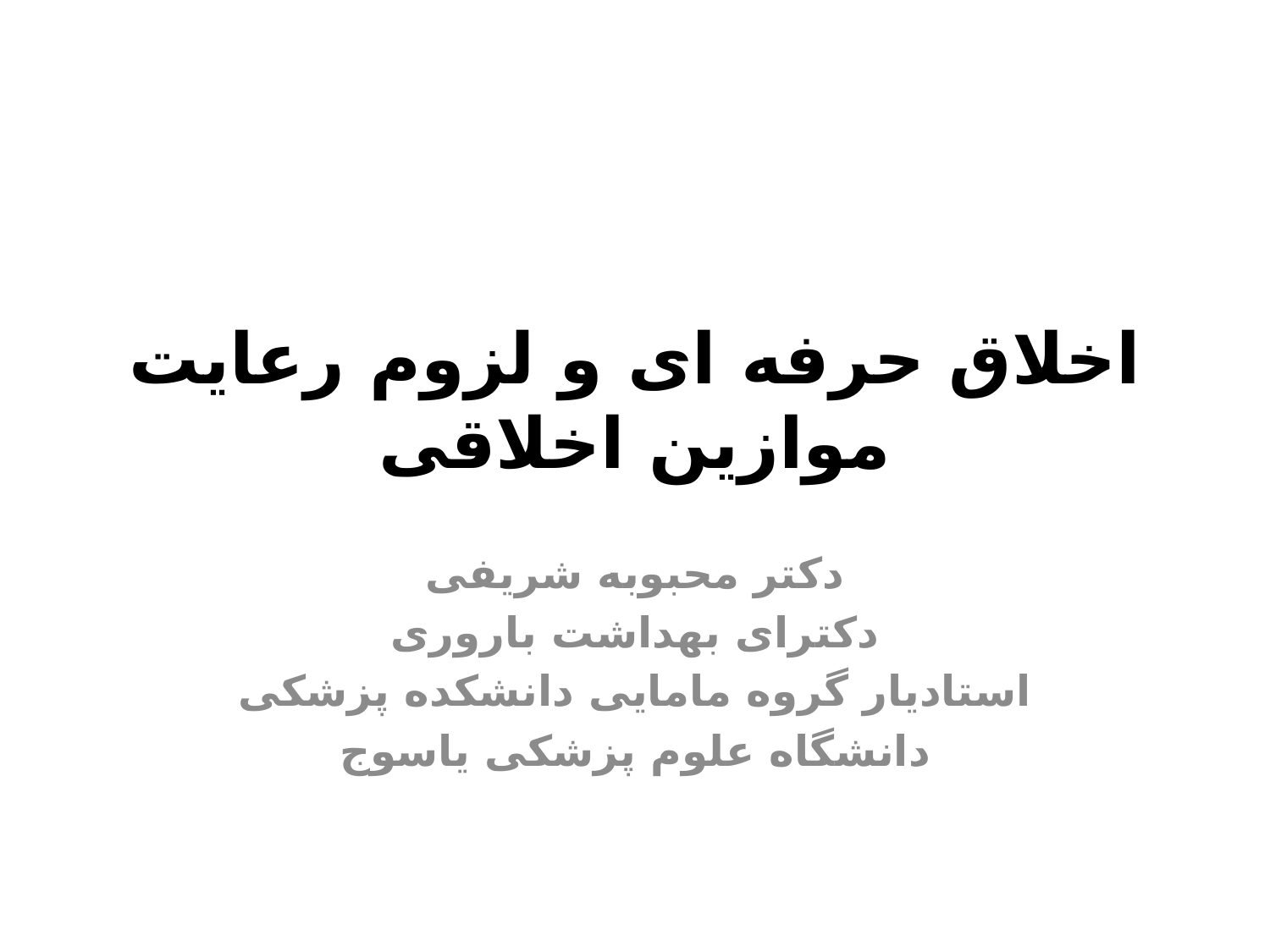

# اخلاق حرفه ای و لزوم رعایت موازین اخلاقی
دکتر محبوبه شریفی
دکترای بهداشت باروری
استادیار گروه مامایی دانشکده پزشکی
دانشگاه علوم پزشکی یاسوج